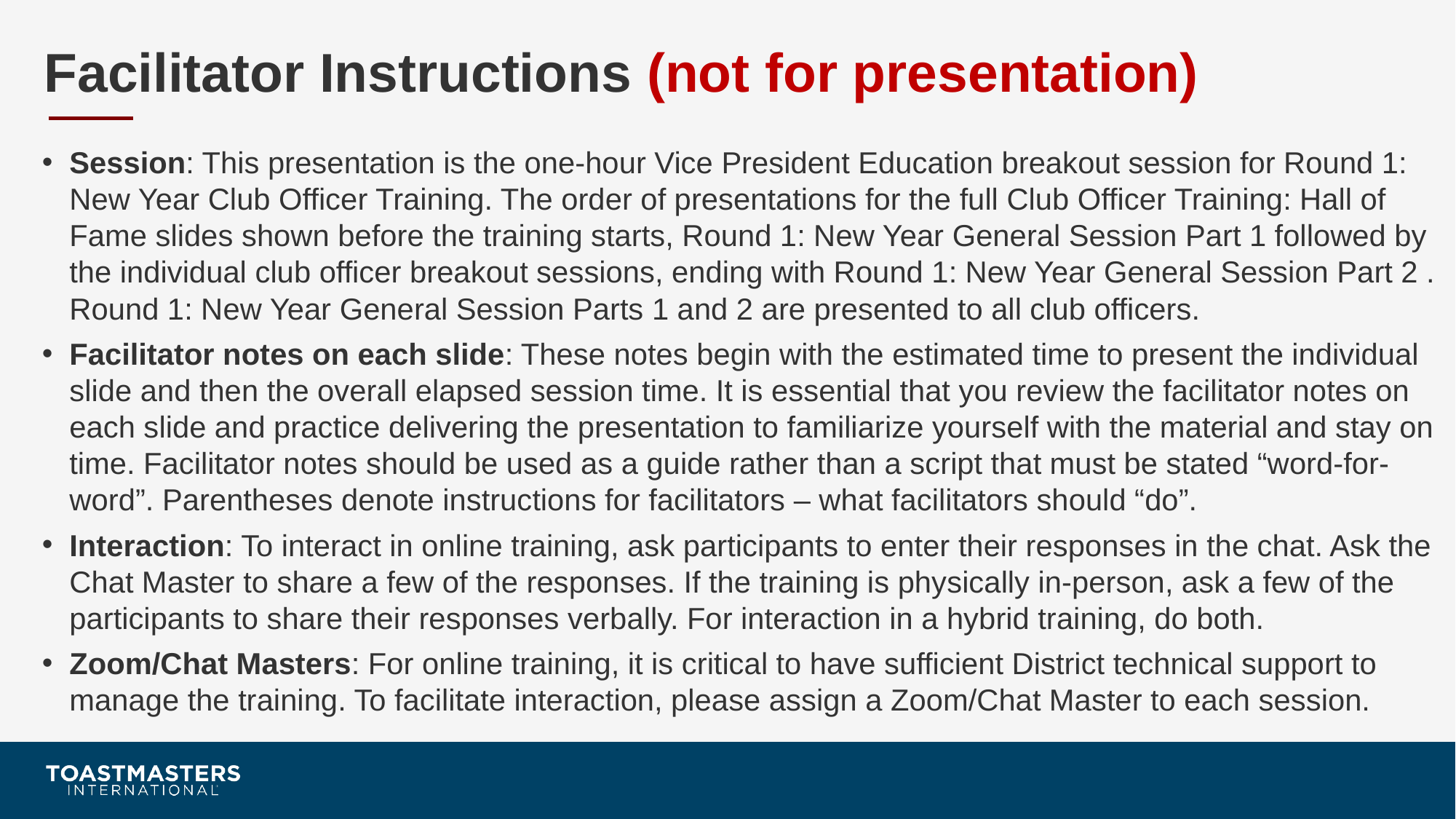

# Facilitator Instructions (not for presentation)
Session: This presentation is the one-hour Vice President Education breakout session for Round 1: New Year Club Officer Training. The order of presentations for the full Club Officer Training: Hall of Fame slides shown before the training starts, Round 1: New Year General Session Part 1 followed by the individual club officer breakout sessions, ending with Round 1: New Year General Session Part 2 . Round 1: New Year General Session Parts 1 and 2 are presented to all club officers.
Facilitator notes on each slide: These notes begin with the estimated time to present the individual slide and then the overall elapsed session time. It is essential that you review the facilitator notes on each slide and practice delivering the presentation to familiarize yourself with the material and stay on time. Facilitator notes should be used as a guide rather than a script that must be stated “word-for-word”. Parentheses denote instructions for facilitators – what facilitators should “do”.
Interaction: To interact in online training, ask participants to enter their responses in the chat. Ask the Chat Master to share a few of the responses. If the training is physically in-person, ask a few of the participants to share their responses verbally. For interaction in a hybrid training, do both.
Zoom/Chat Masters: For online training, it is critical to have sufficient District technical support to manage the training. To facilitate interaction, please assign a Zoom/Chat Master to each session.